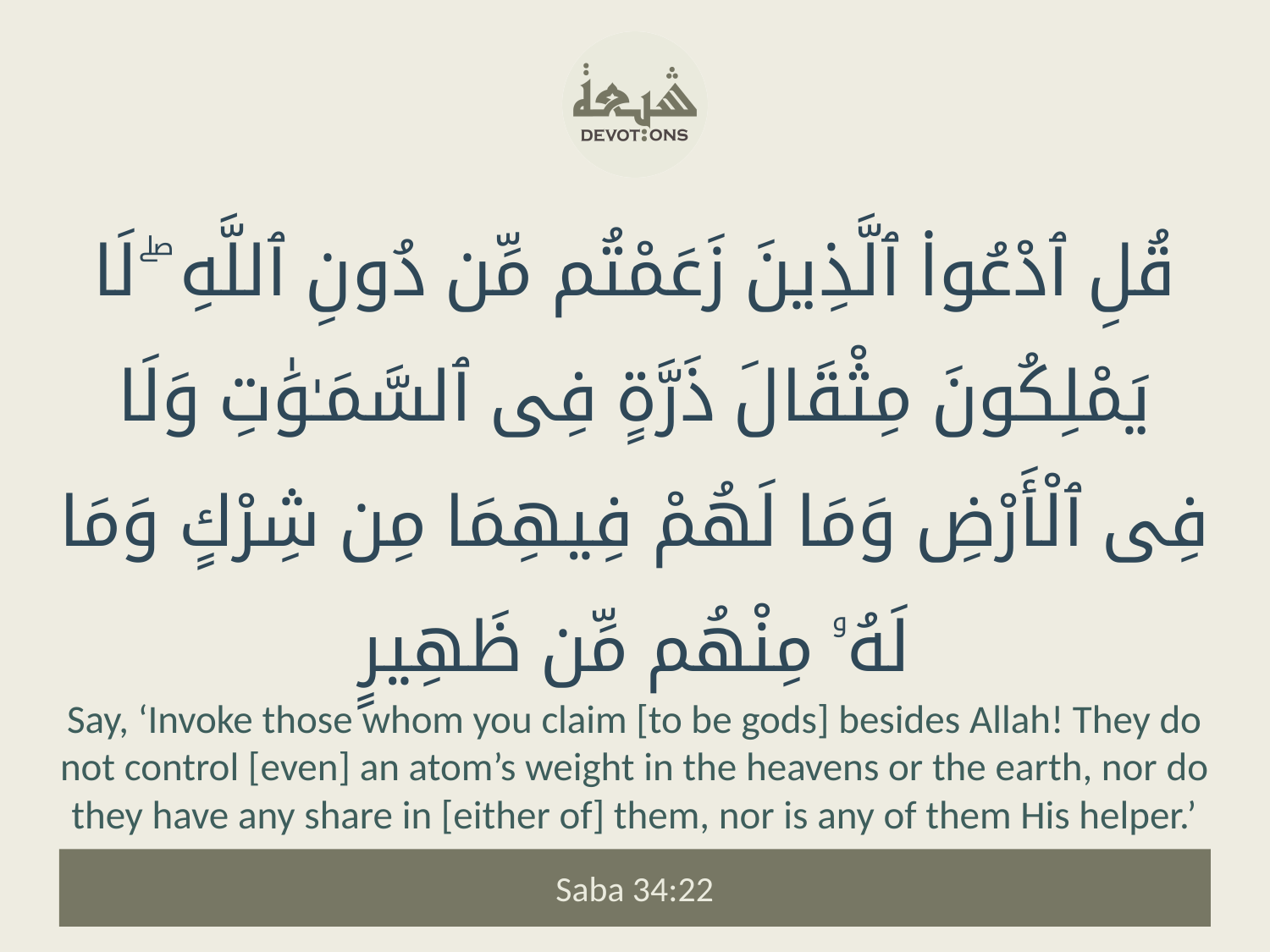

قُلِ ٱدْعُوا۟ ٱلَّذِينَ زَعَمْتُم مِّن دُونِ ٱللَّهِ ۖ لَا يَمْلِكُونَ مِثْقَالَ ذَرَّةٍ فِى ٱلسَّمَـٰوَٰتِ وَلَا فِى ٱلْأَرْضِ وَمَا لَهُمْ فِيهِمَا مِن شِرْكٍ وَمَا لَهُۥ مِنْهُم مِّن ظَهِيرٍ
Say, ‘Invoke those whom you claim [to be gods] besides Allah! They do not control [even] an atom’s weight in the heavens or the earth, nor do they have any share in [either of] them, nor is any of them His helper.’
Saba 34:22